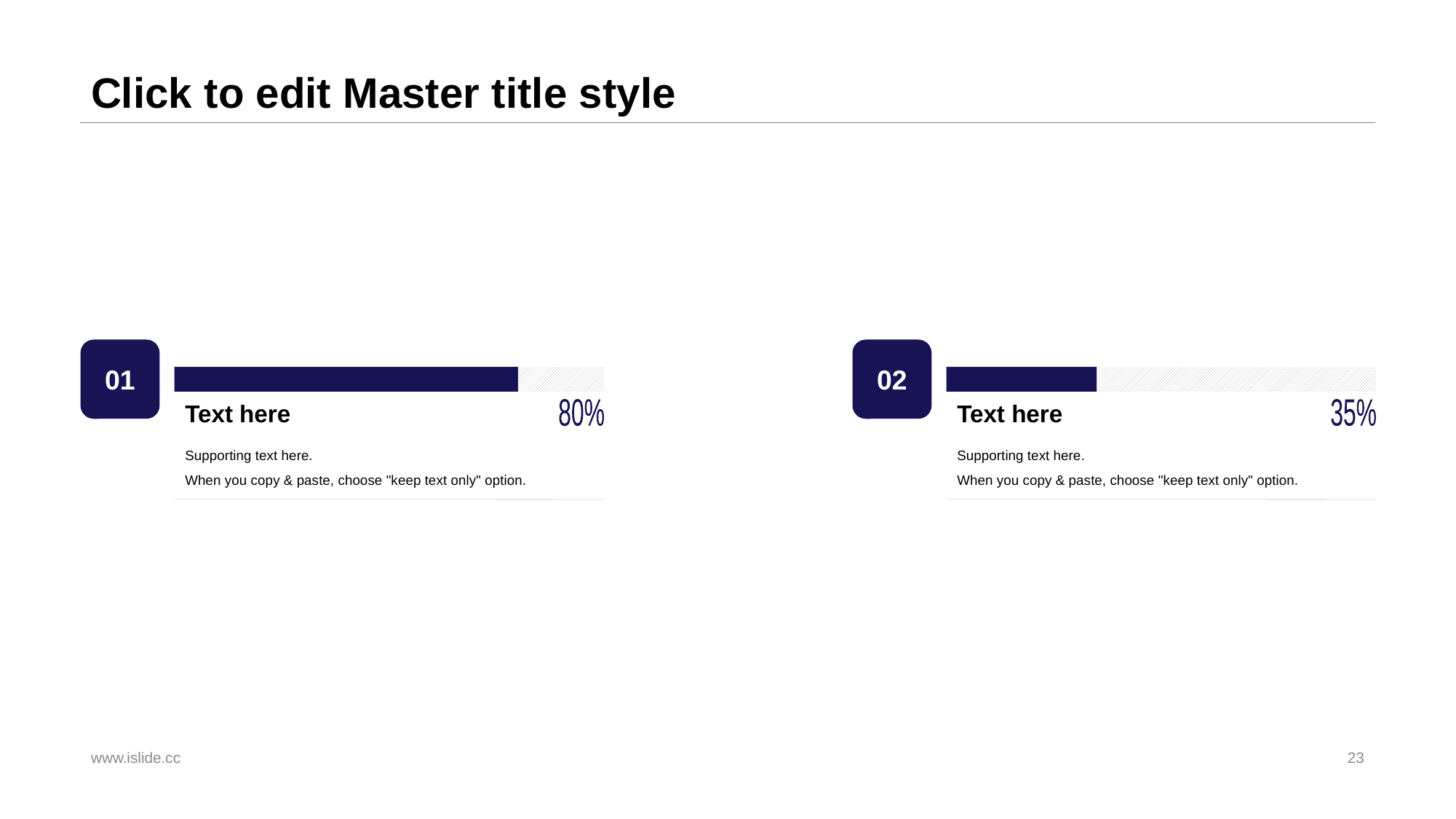

# Click to edit Master title style
01

Text here
80%
Supporting text here.
When you copy & paste, choose "keep text only" option.
02

Text here
35%
Supporting text here.
When you copy & paste, choose "keep text only" option.
www.islide.cc
23